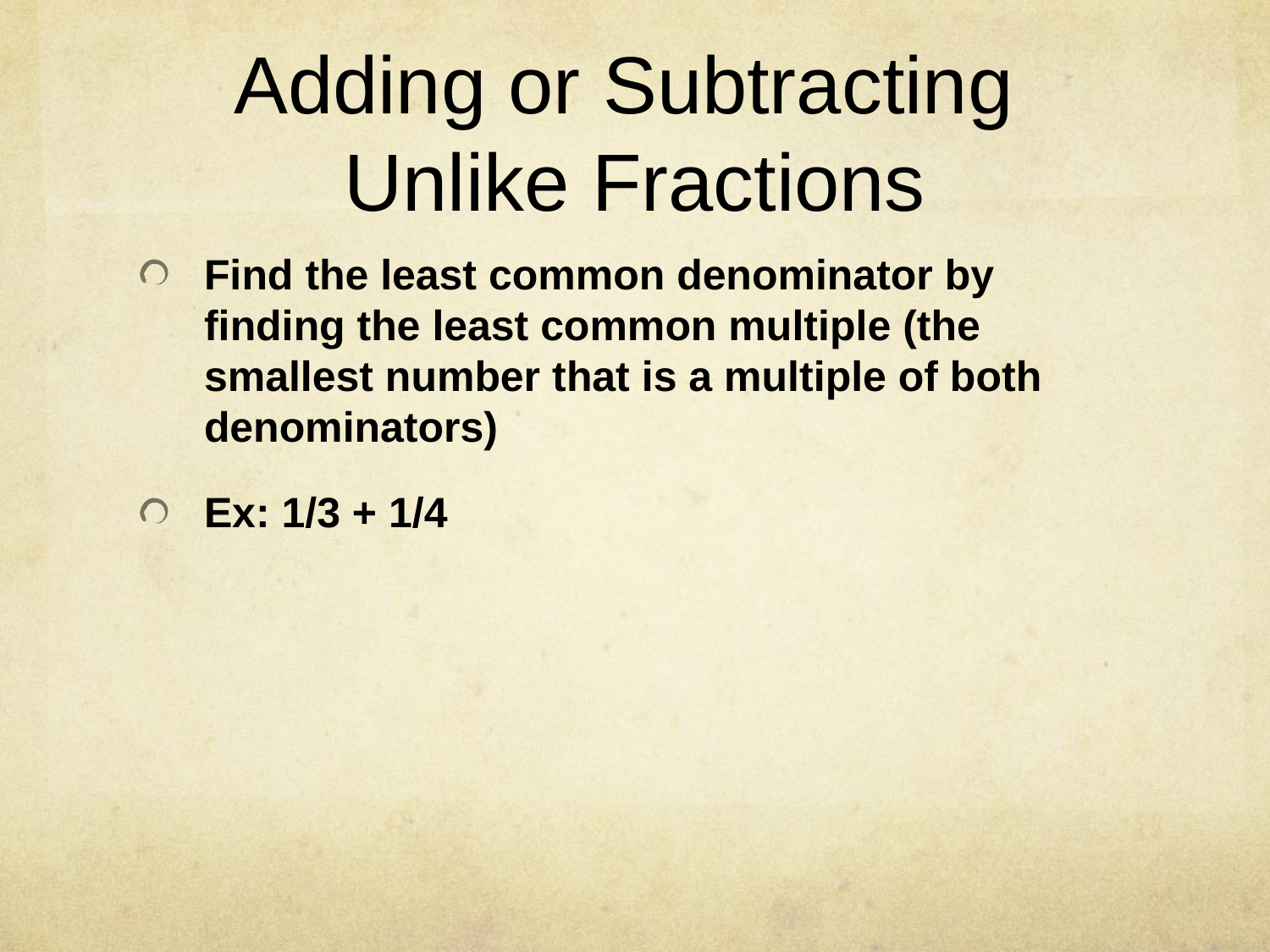

# Adding or Subtracting Unlike Fractions
Find the least common denominator by finding the least common multiple (the smallest number that is a multiple of both denominators)
Ex: 1/3 + 1/4